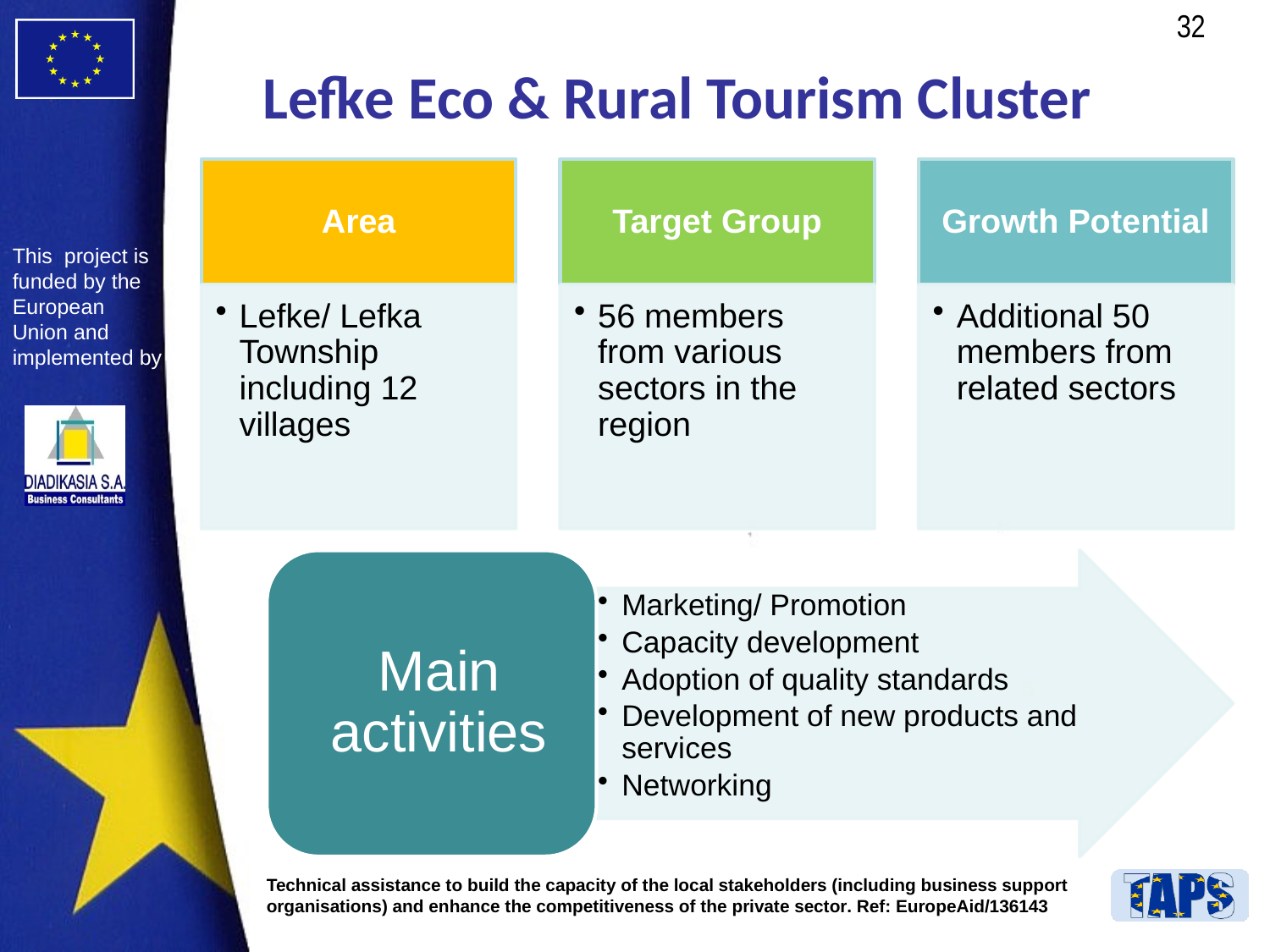

# Lefke Eco & Rural Tourism Cluster
Area
Lefke/ Lefka Township including 12 villages
Target Group
56 members from various sectors in the region
Growth Potential
Additional 50 members from related sectors
Marketing/ Promotion
Capacity development
Adoption of quality standards
Development of new products and services
Networking
Main activities